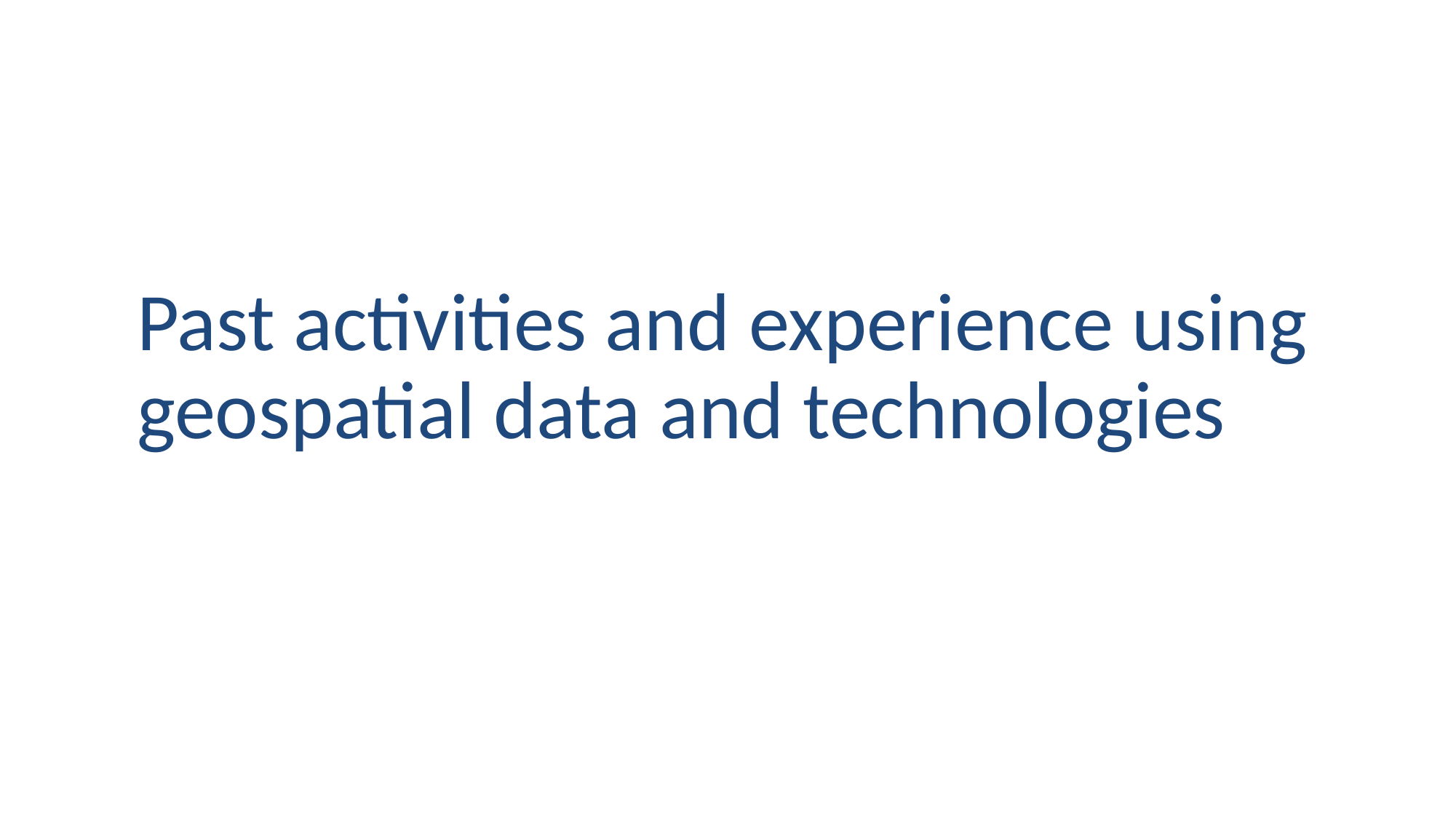

# Past activities and experience using geospatial data and technologies